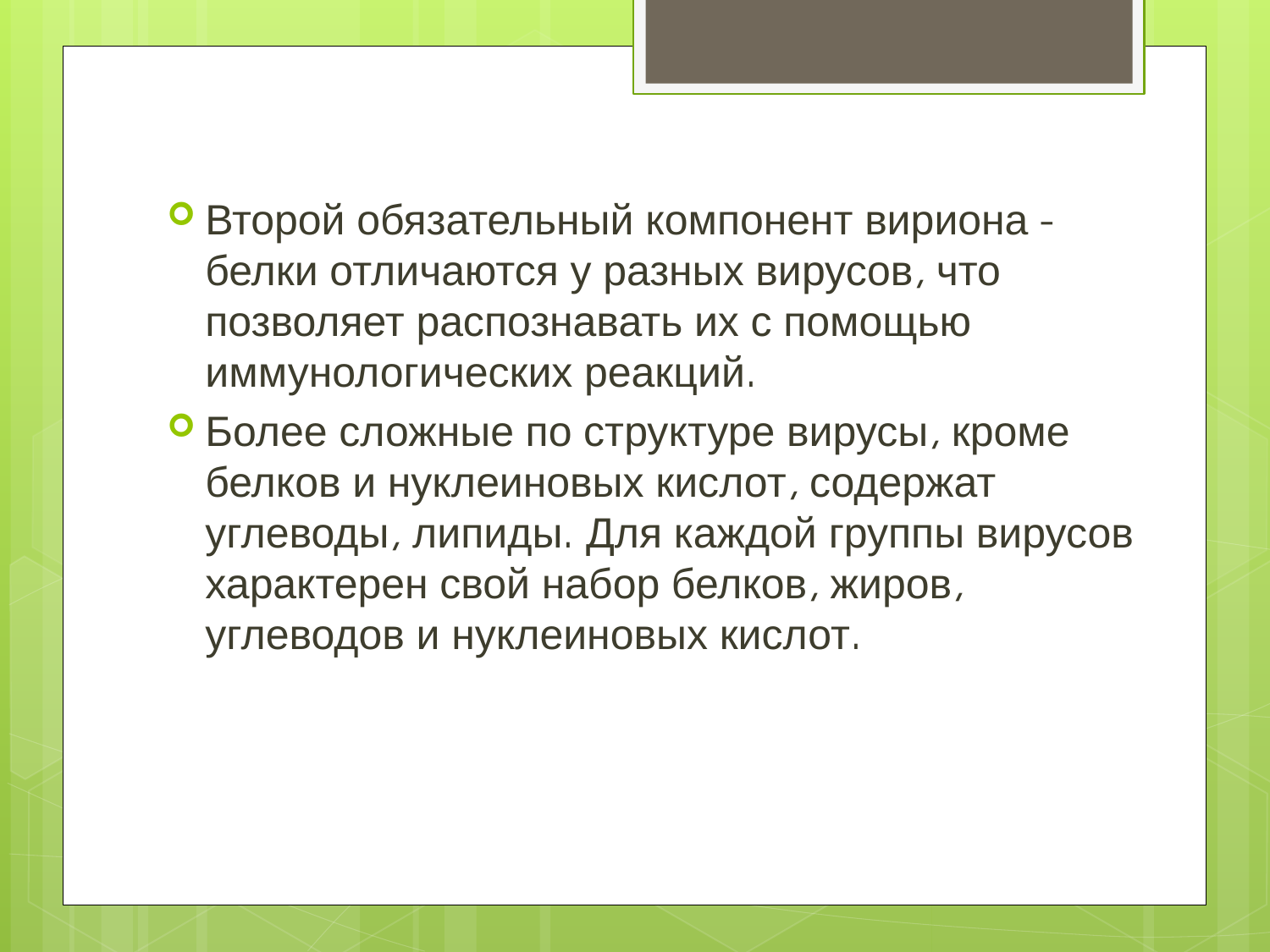

Второй обязательный компонент вириона - белки отличаются у разных вирусов, что позволяет распознавать их с помощью иммунологических реакций.
Более сложные по структуре вирусы, кроме белков и нуклеиновых кислот, содержат углеводы, липиды. Для каждой группы вирусов характерен свой набор белков, жиров, углеводов и нуклеиновых кислот.